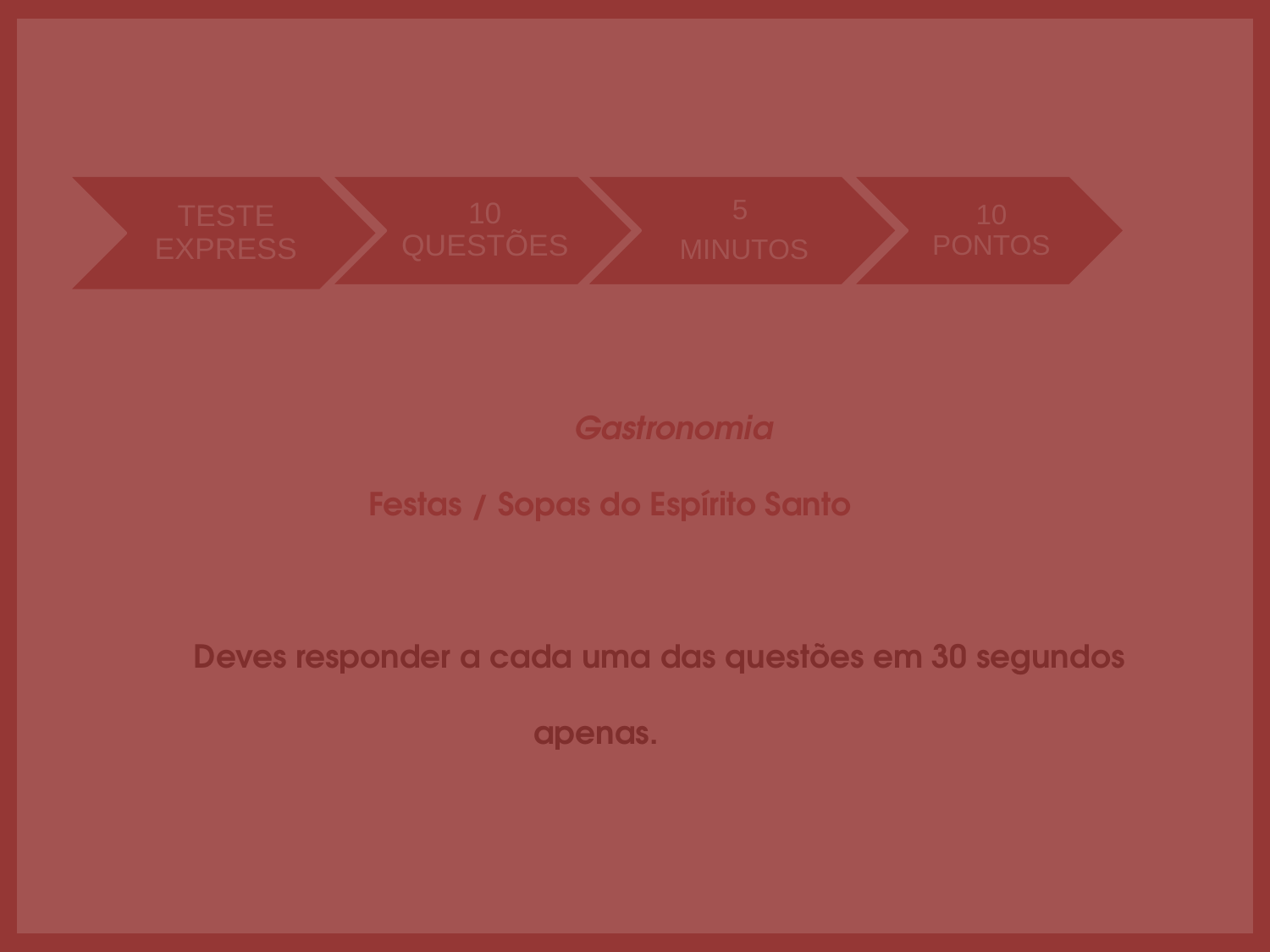

TESTE EXPRESS
10 QUESTÕES
5
MINUTOS
10 PONTOS
	Gastronomia
Festas / Sopas do Espírito Santo

	Deves responder a cada uma das questões em 30 segundos apenas.